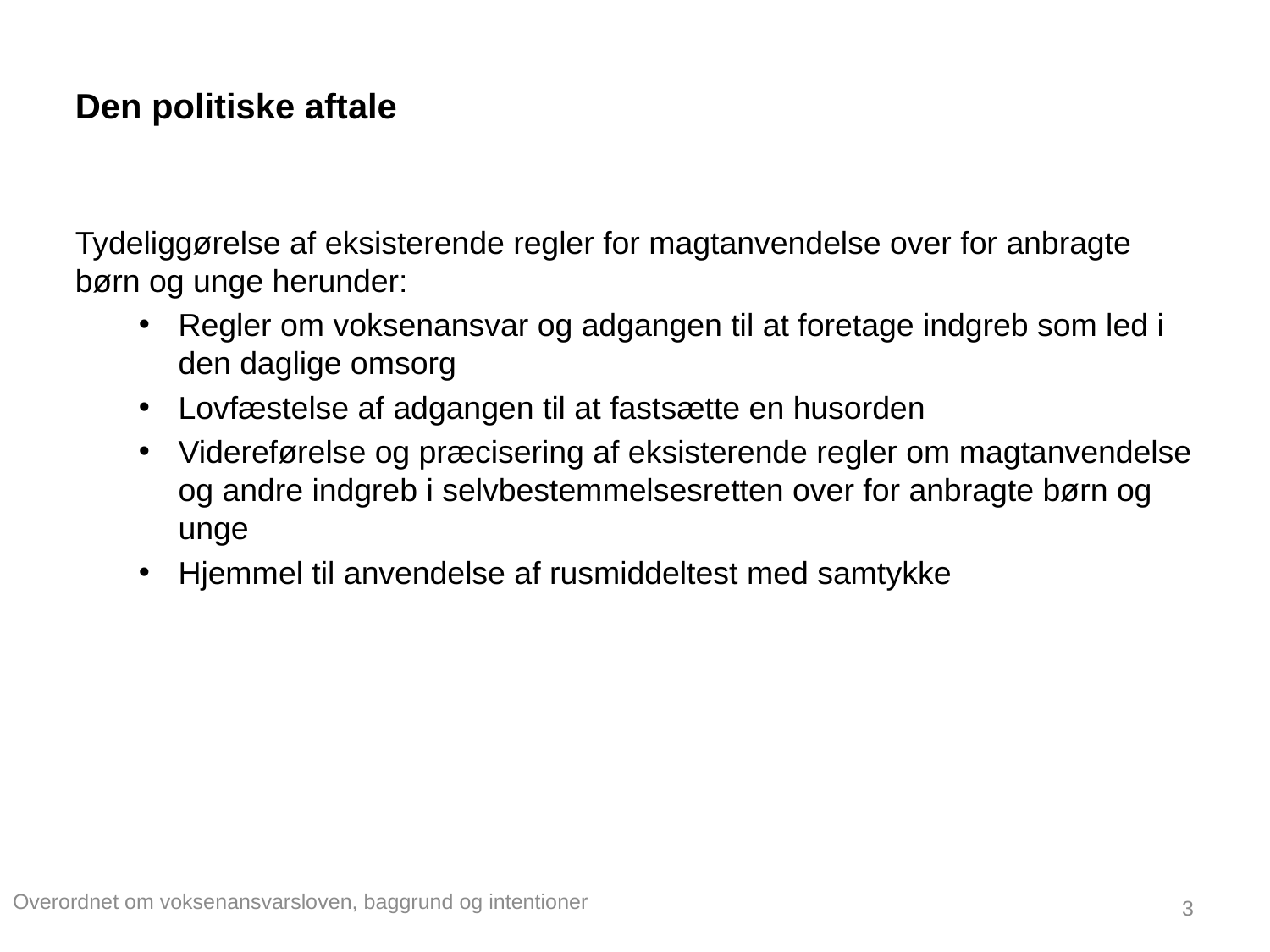

# Den politiske aftale
Tydeliggørelse af eksisterende regler for magtanvendelse over for anbragte børn og unge herunder:
Regler om voksenansvar og adgangen til at foretage indgreb som led i den daglige omsorg
Lovfæstelse af adgangen til at fastsætte en husorden
Videreførelse og præcisering af eksisterende regler om magtanvendelse og andre indgreb i selvbestemmelsesretten over for anbragte børn og unge
Hjemmel til anvendelse af rusmiddeltest med samtykke

Overordnet om voksenansvarsloven, baggrund og intentioner
3